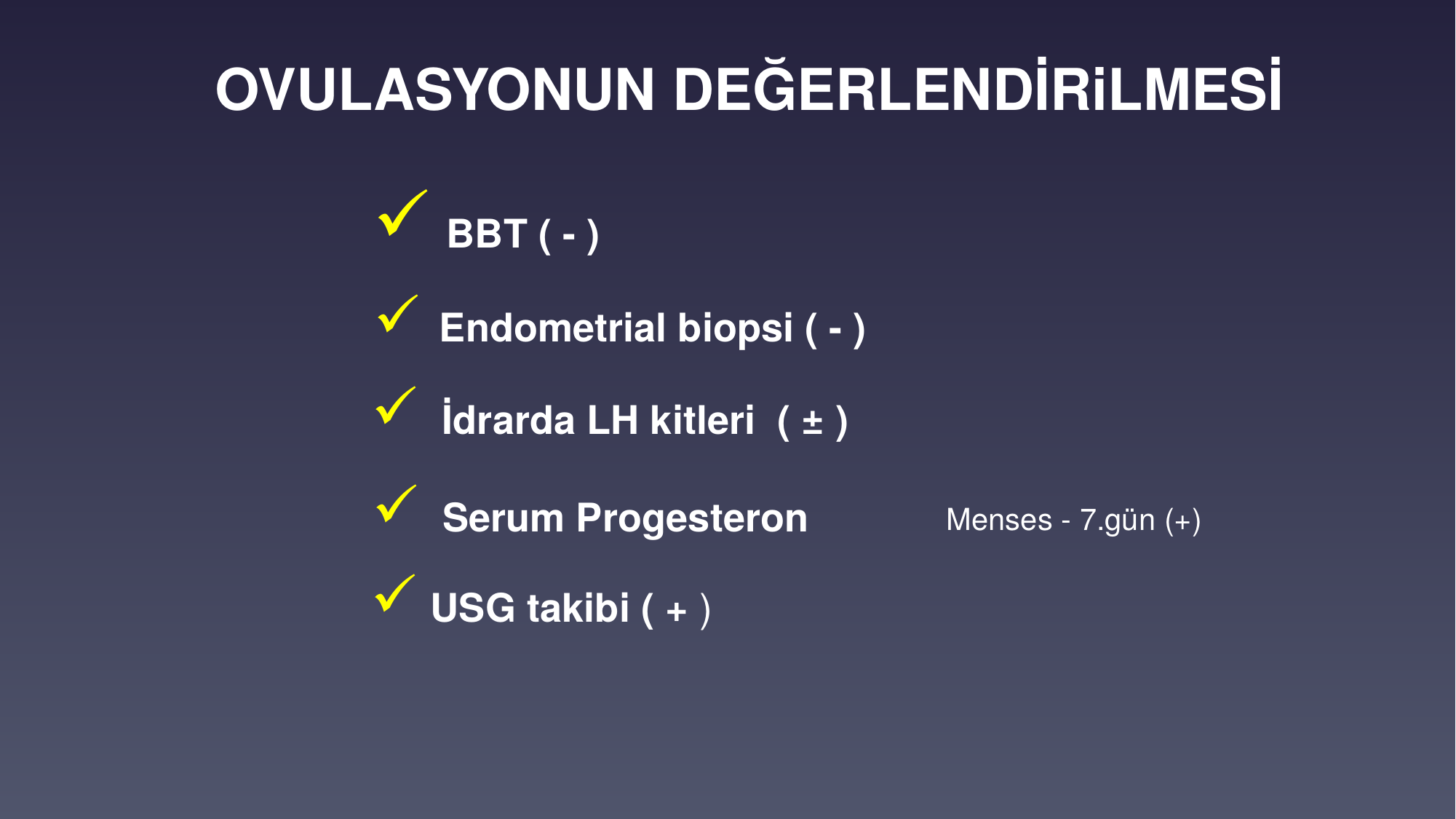

# OVULASYONUN DEĞERLENDİRiLMESİ
 BBT ( - )
 Endometrial biopsi ( - )
  İdrarda LH kitleri  ( ± )
  Serum Progesteron
Menses - 7.gün (+)
 USG takibi ( + )